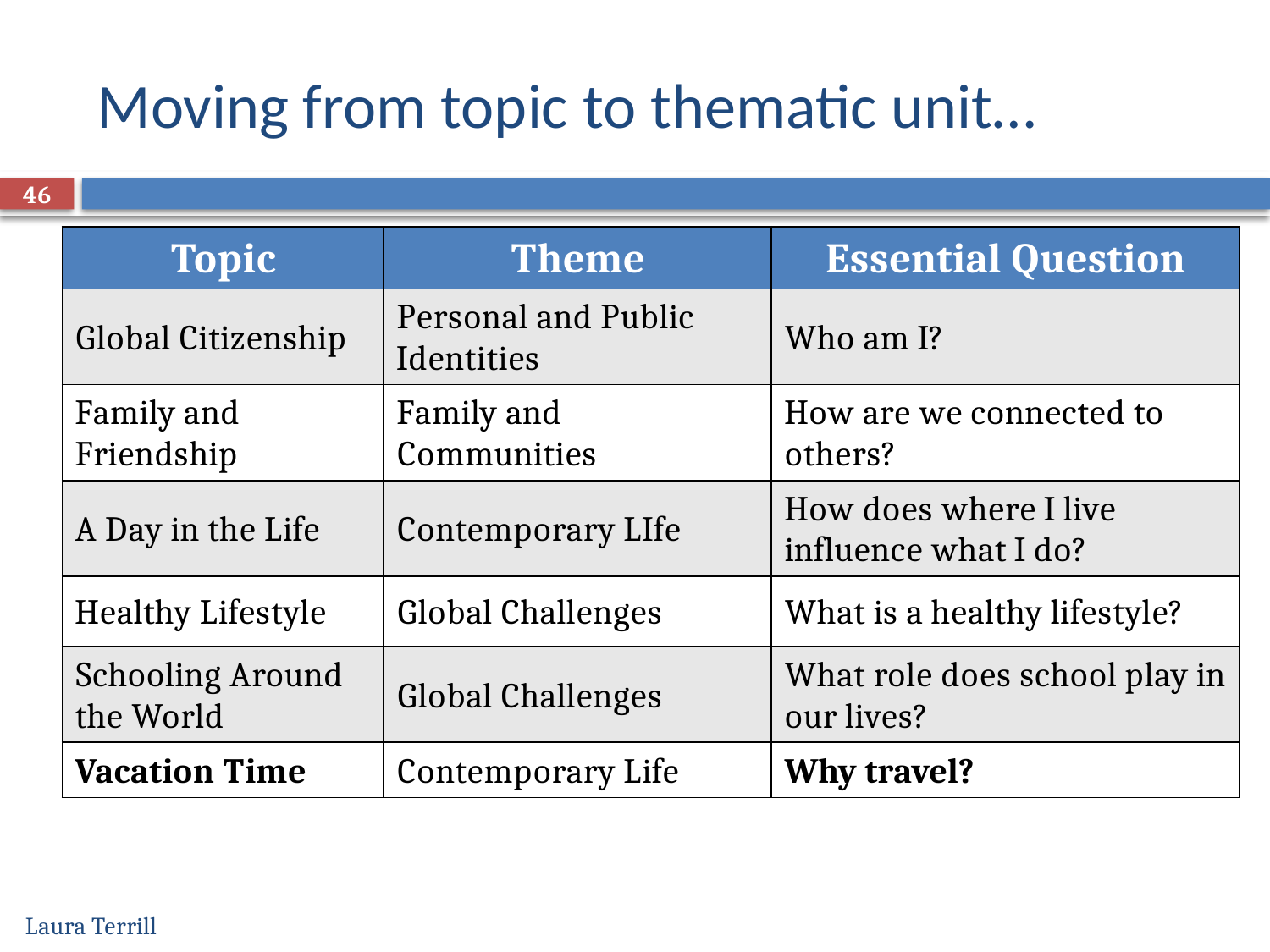

# Moving from topic to thematic unit…
46
| Topic | Theme | Essential Question |
| --- | --- | --- |
| Global Citizenship | Personal and Public Identities | Who am I? |
| Family and Friendship | Family and Communities | How are we connected to others? |
| A Day in the Life | Contemporary LIfe | How does where I live influence what I do? |
| Healthy Lifestyle | Global Challenges | What is a healthy lifestyle? |
| Schooling Around the World | Global Challenges | What role does school play in our lives? |
| Vacation Time | Contemporary Life | Why travel? |
Laura Terrill